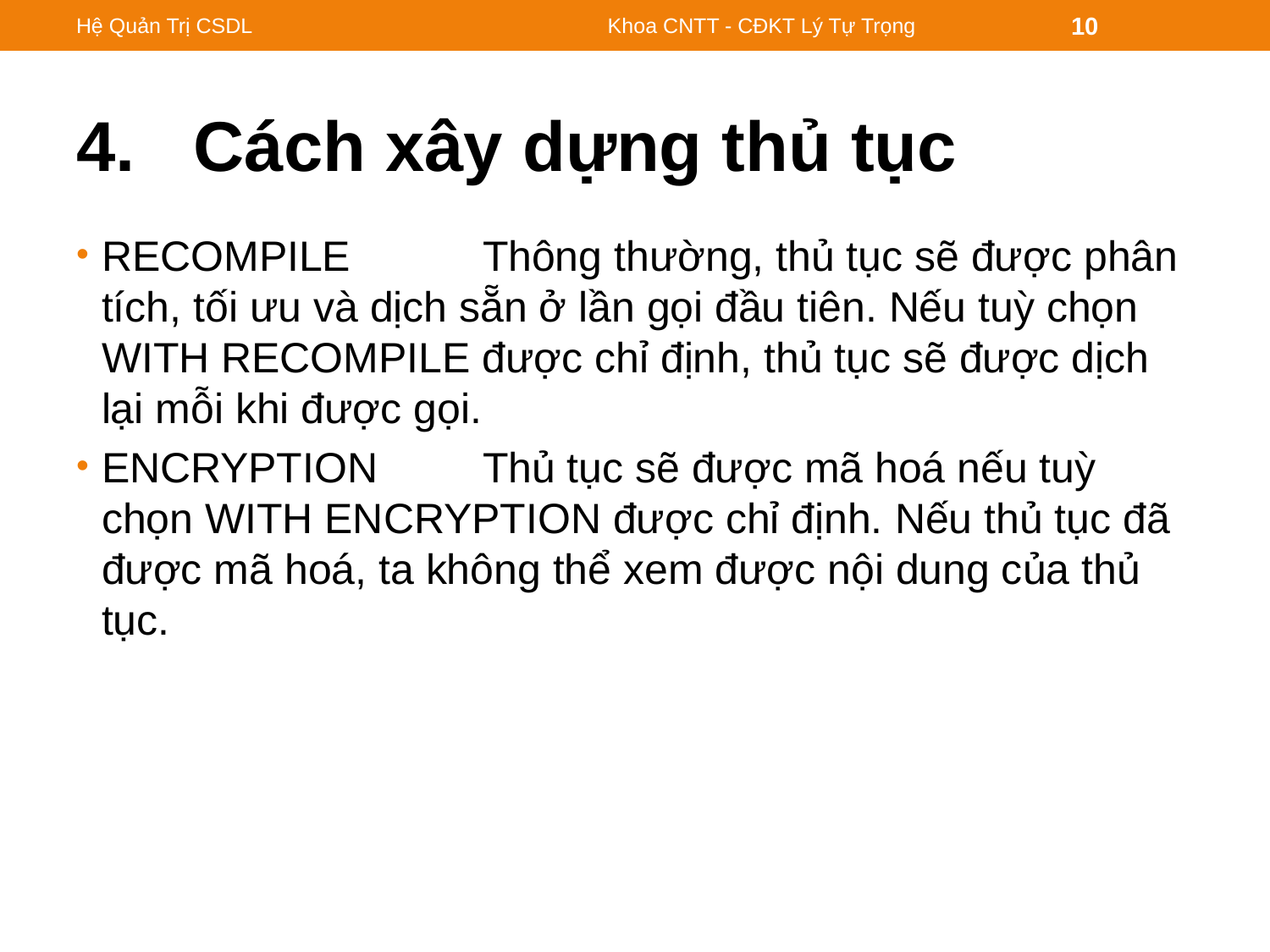

Hệ Quản Trị CSDL
Khoa CNTT - CĐKT Lý Tự Trọng
10
# 4.   Cách xây dựng thủ tục
RECOMPILE 	Thông thường, thủ tục sẽ được phân tích, tối ưu và dịch sẵn ở lần gọi đầu tiên. Nếu tuỳ chọn WITH RECOMPILE được chỉ định, thủ tục sẽ được dịch lại mỗi khi được gọi.
ENCRYPTION 	Thủ tục sẽ được mã hoá nếu tuỳ chọn WITH ENCRYPTION được chỉ định. Nếu thủ tục đã được mã hoá, ta không thể xem được nội dung của thủ tục.